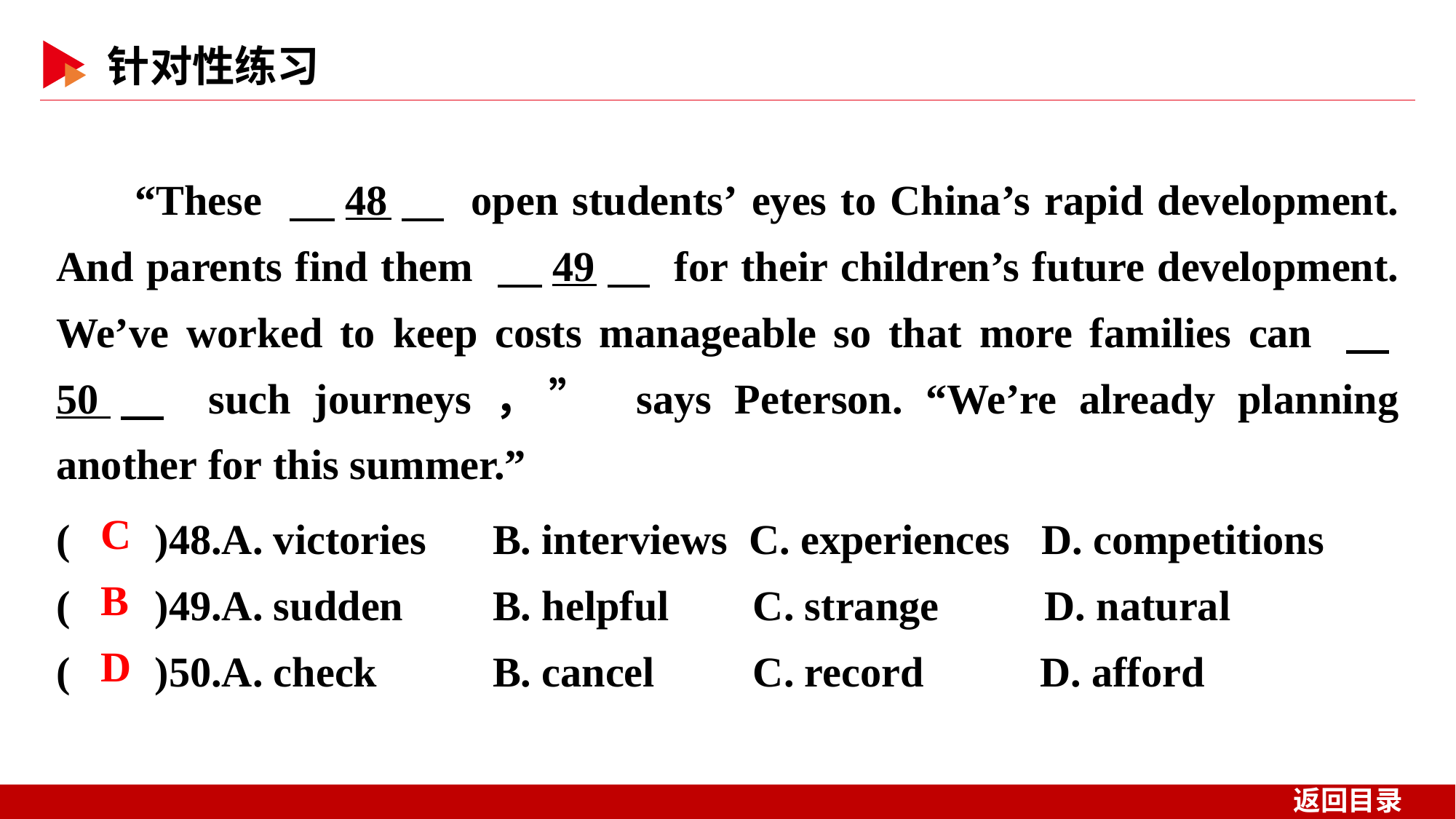

“These 　48　 open students’ eyes to China’s rapid development. And parents find them 　49　 for their children’s future development. We’ve worked to keep costs manageable so that more families can 　50　 such journeys，” says Peterson. “We’re already planning another for this summer.”
(        )48.A. victories  	B. interviews  C. experiences   D. competitions
(        )49.A. sudden     	B. helpful	    C. strange          D. natural
(        )50.A. check        	B. cancel	    C. record           D. afford
   C
   B
   D